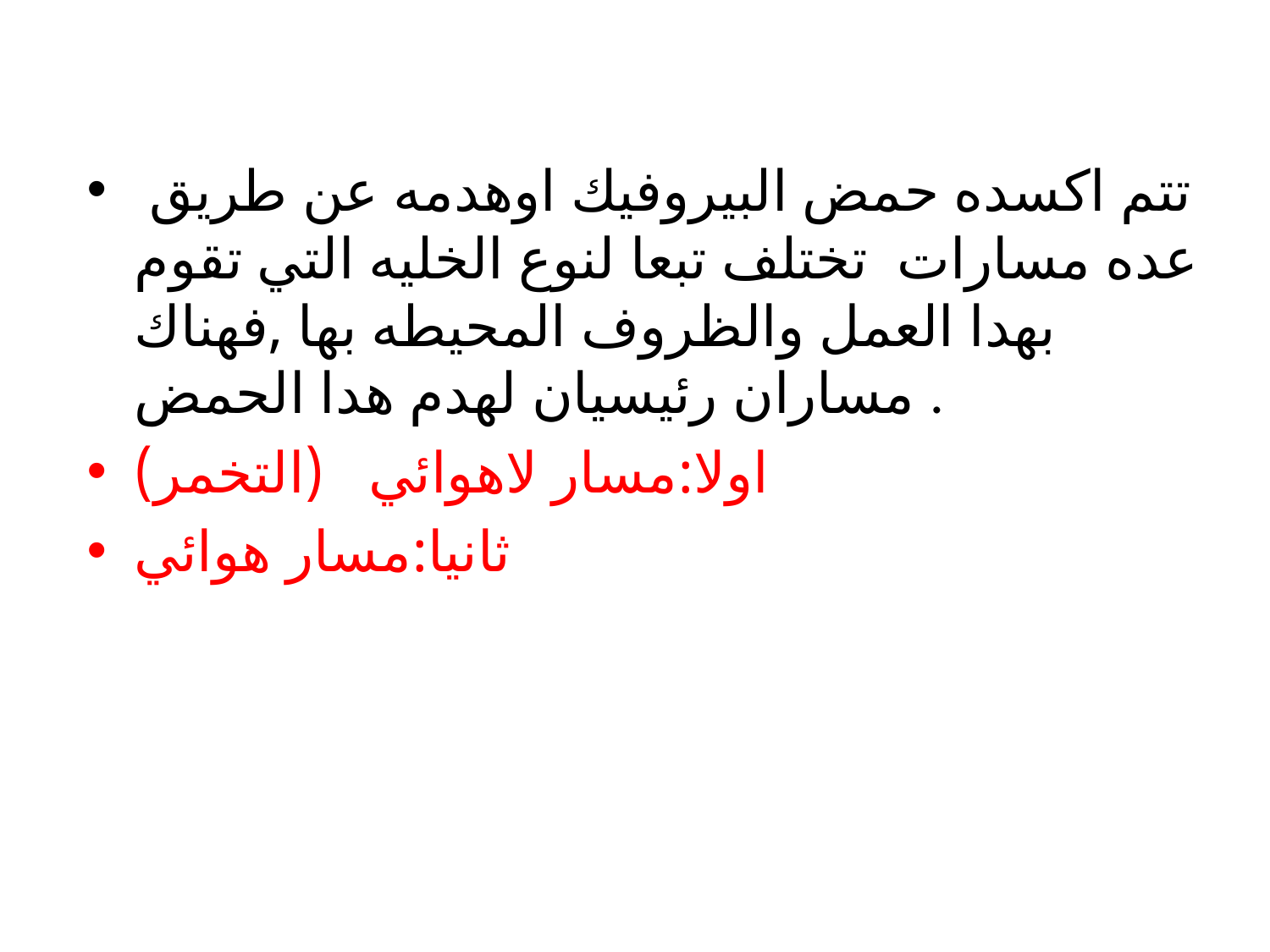

تتم اكسده حمض البيروفيك اوهدمه عن طريق عده مسارات  تختلف تبعا لنوع الخليه التي تقوم بهدا العمل والظروف المحيطه بها ,فهناك مساران رئيسيان لهدم هدا الحمض .
اولا:مسار لاهوائي   (التخمر)
ثانيا:مسار هوائي